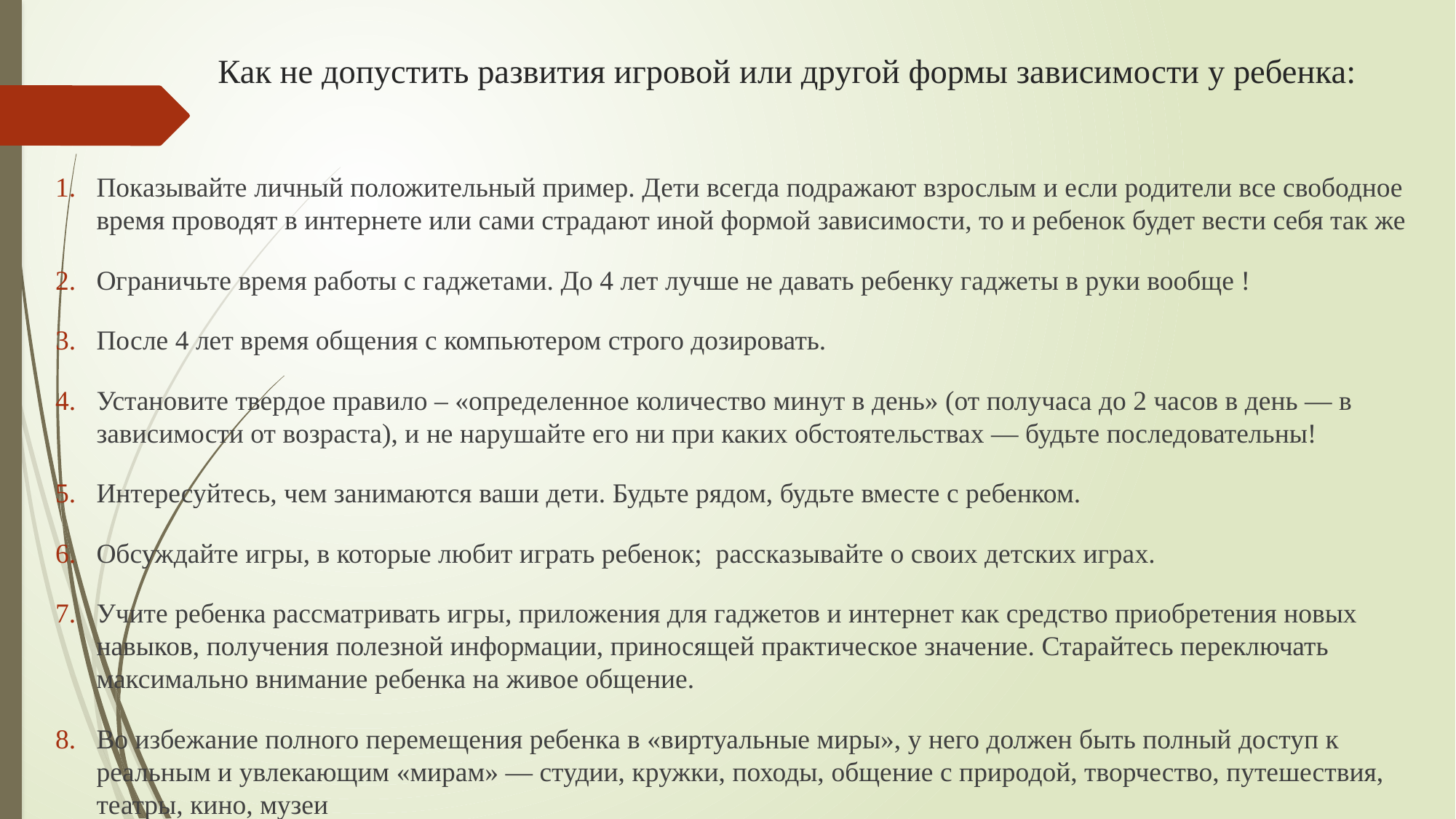

# Как не допустить развития игровой или другой формы зависимости у ребенка:
Показывайте личный положительный пример. Дети всегда подражают взрослым и если родители все свободное время проводят в интернете или сами страдают иной формой зависимости, то и ребенок будет вести себя так же
Ограничьте время работы с гаджетами. До 4 лет лучше не давать ребенку гаджеты в руки вообще !
После 4 лет время общения с компьютером строго дозировать.
Установите твердое правило – «определенное количество минут в день» (от получаса до 2 часов в день — в зависимости от возраста), и не нарушайте его ни при каких обстоятельствах — будьте последовательны!
Интересуйтесь, чем занимаются ваши дети. Будьте рядом, будьте вместе с ребенком.
Обсуждайте игры, в которые любит играть ребенок;  рассказывайте о своих детских играх.
Учите ребенка рассматривать игры, приложения для гаджетов и интернет как средство приобретения новых навыков, получения полезной информации, приносящей практическое значение. Старайтесь переключать максимально внимание ребенка на живое общение.
Во избежание полного перемещения ребенка в «виртуальные миры», у него должен быть полный доступ к реальным и увлекающим «мирам» — студии, кружки, походы, общение с природой, творчество, путешествия, театры, кино, музеи